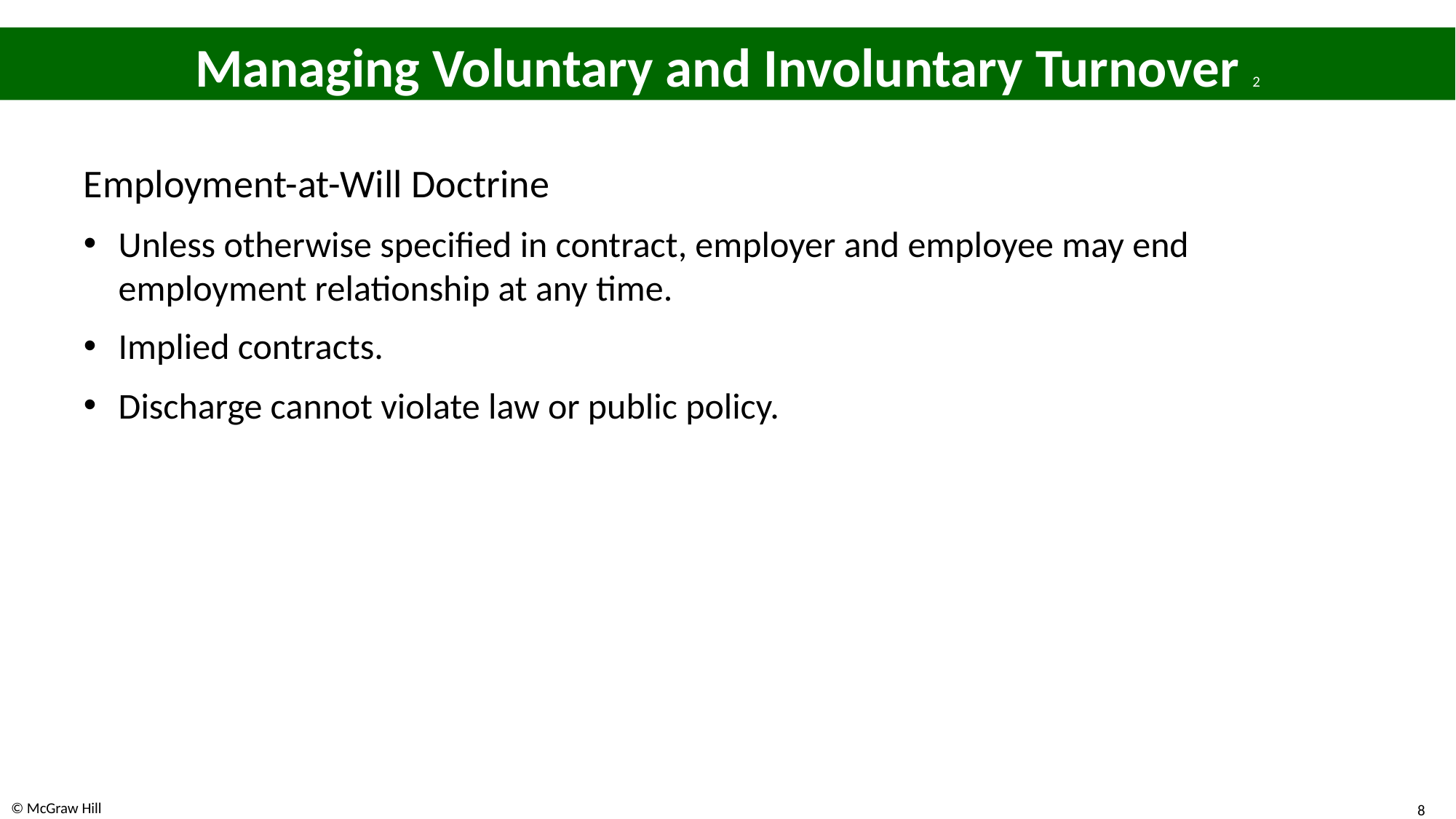

# Managing Voluntary and Involuntary Turnover 2
Employment-at-Will Doctrine
Unless otherwise specified in contract, employer and employee may end employment relationship at any time.
Implied contracts.
Discharge cannot violate law or public policy.